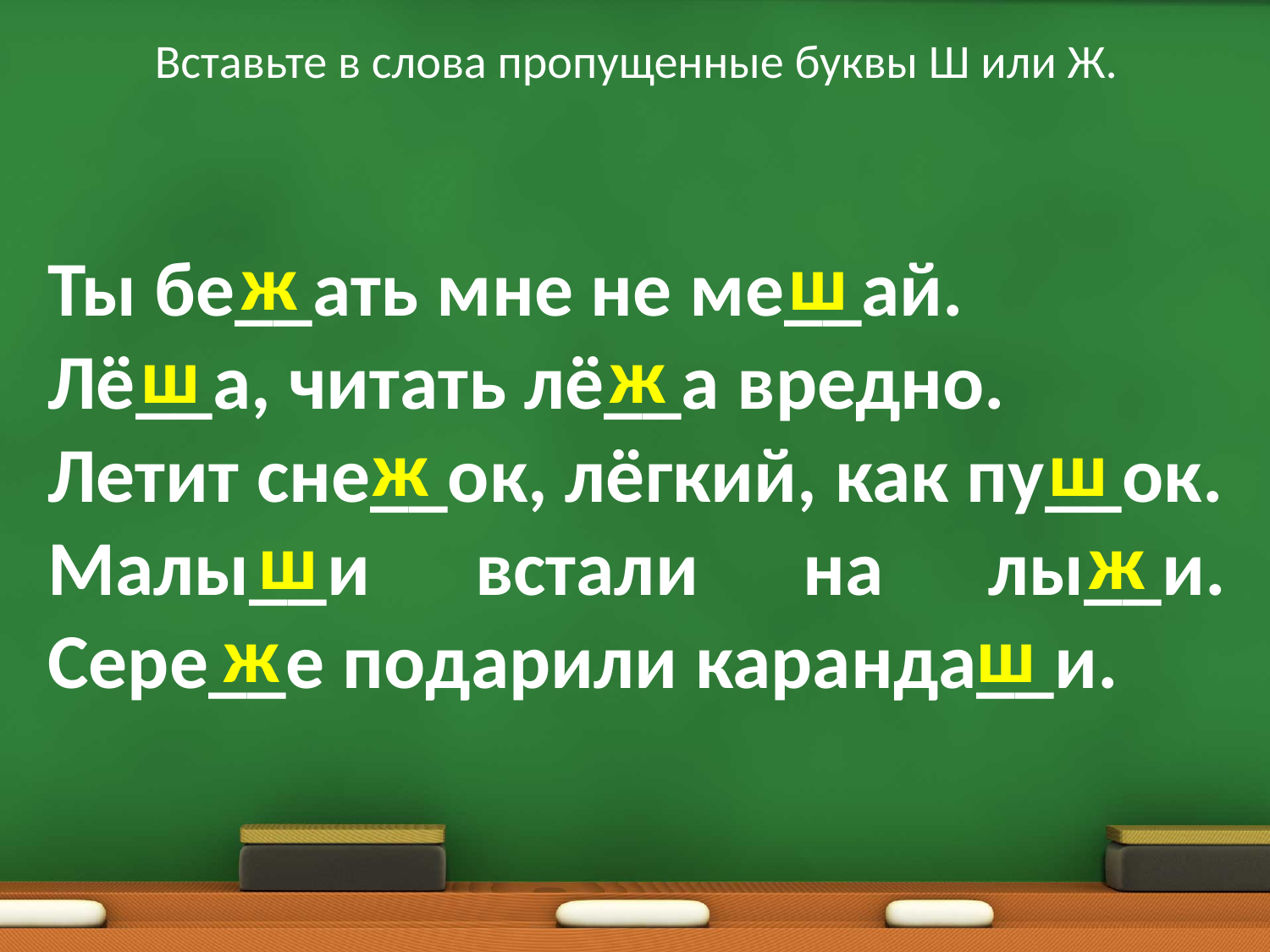

# Вставьте в слова пропущенные буквы Ш или Ж.
Ты бе__ать мне не ме__ай.
Лё__а, читать лё__а вредно.
Летит сне__ок, лёгкий, как пу__ок.
Малы__и встали на лы__и. Сере__е подарили каранда__и.
             ж                            ш
        ш                        ж
                     ж                                    ш
              ш                                            ж
            ж                                        ш